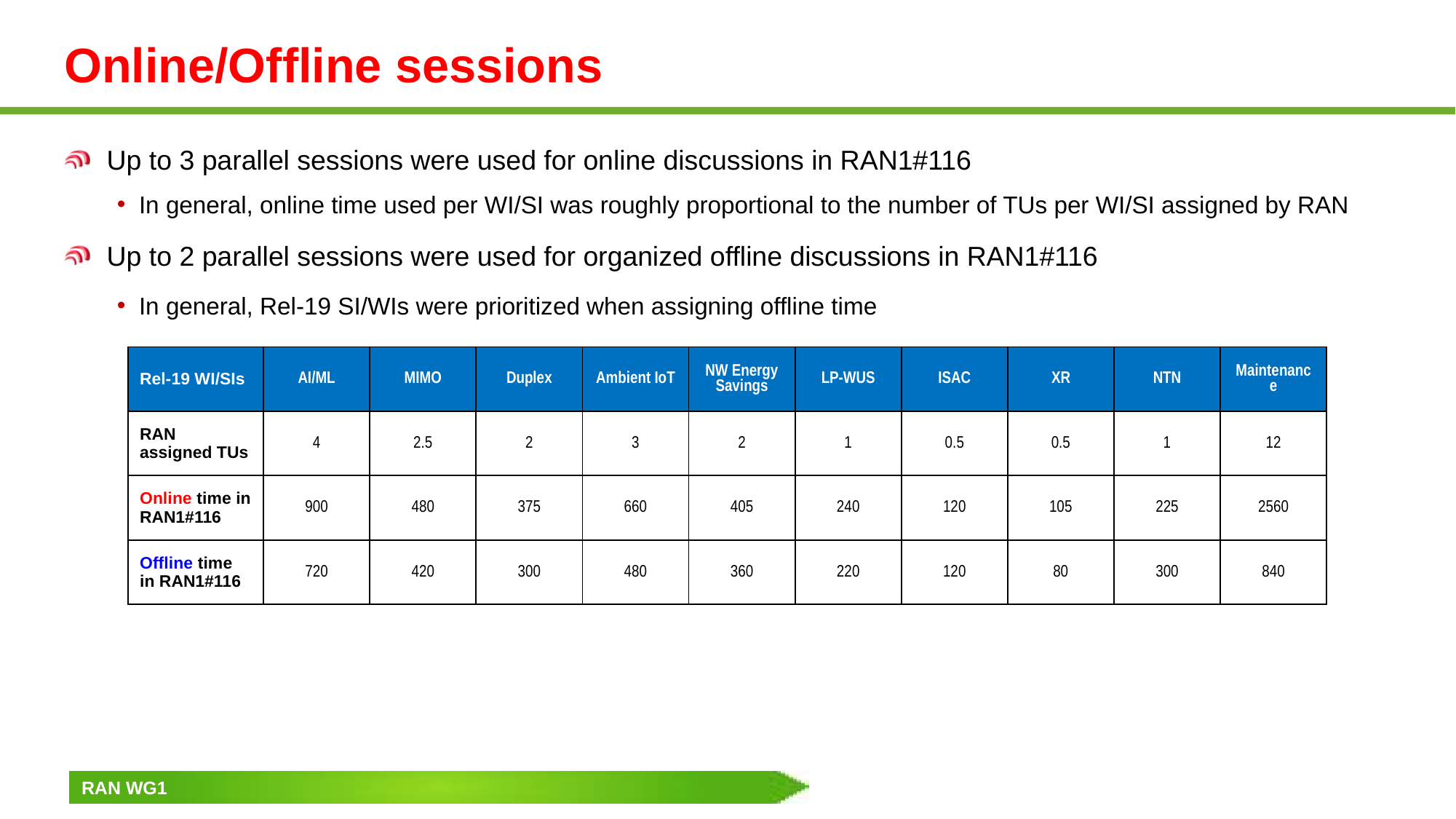

# Online/Offline sessions
Up to 3 parallel sessions were used for online discussions in RAN1#116
In general, online time used per WI/SI was roughly proportional to the number of TUs per WI/SI assigned by RAN
Up to 2 parallel sessions were used for organized offline discussions in RAN1#116
In general, Rel-19 SI/WIs were prioritized when assigning offline time

| Rel-19 WI/SIs | AI/ML | MIMO | Duplex | Ambient IoT | NW Energy Savings | LP-WUS | ISAC | XR | NTN | Maintenance |
| --- | --- | --- | --- | --- | --- | --- | --- | --- | --- | --- |
| RAN assigned TUs | 4 | 2.5 | 2 | 3 | 2 | 1 | 0.5 | 0.5 | 1 | 12 |
| Online time in RAN1#116 | 900 | 480 | 375 | 660 | 405 | 240 | 120 | 105 | 225 | 2560 |
| Offline time in RAN1#116 | 720 | 420 | 300 | 480 | 360 | 220 | 120 | 80 | 300 | 840 |